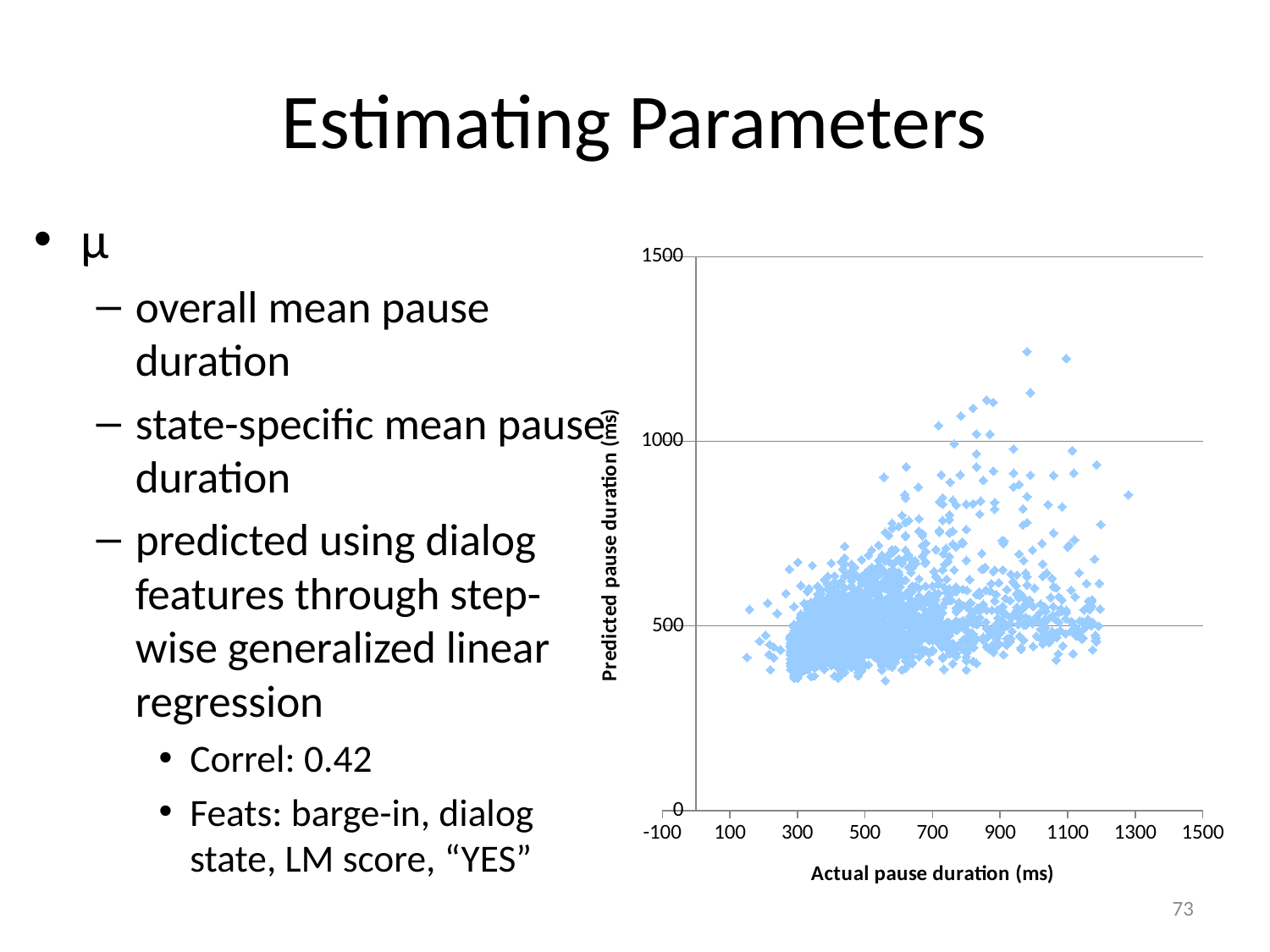

# Estimating Parameters
μ
overall mean pause duration
state-specific mean pause duration
predicted using dialog features through step-wise generalized linear regression
Correl: 0.42
Feats: barge-in, dialog state, LM score, “YES”

### Chart

| Category | Predicted |
|---|---|
73